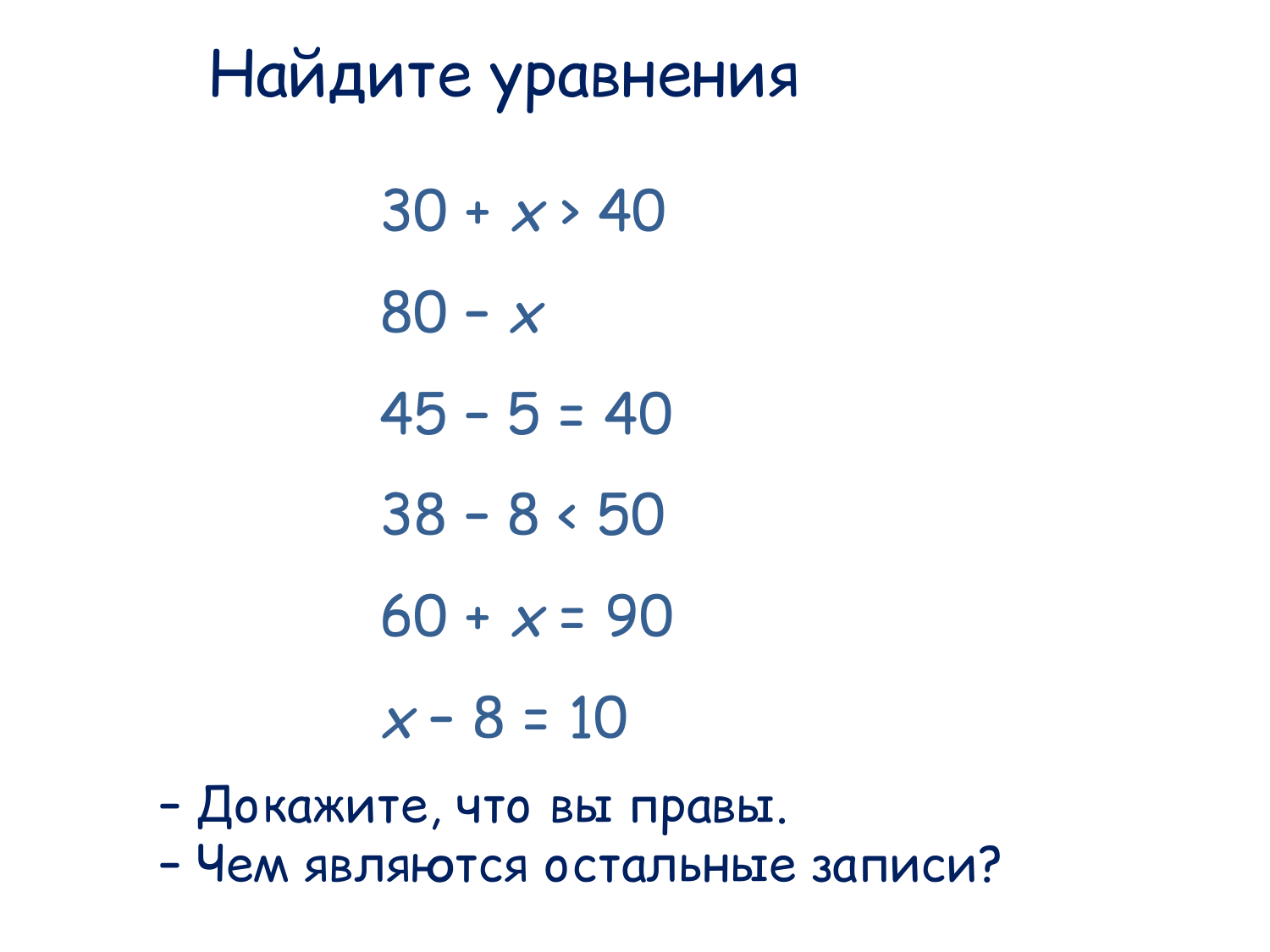

Найдите уравнения
30 + х > 40
80 – х
45 – 5 = 40
38 – 8 < 50
60 + х = 90
х – 8 = 10
– Докажите, что вы правы.
– Чем являются остальные записи?